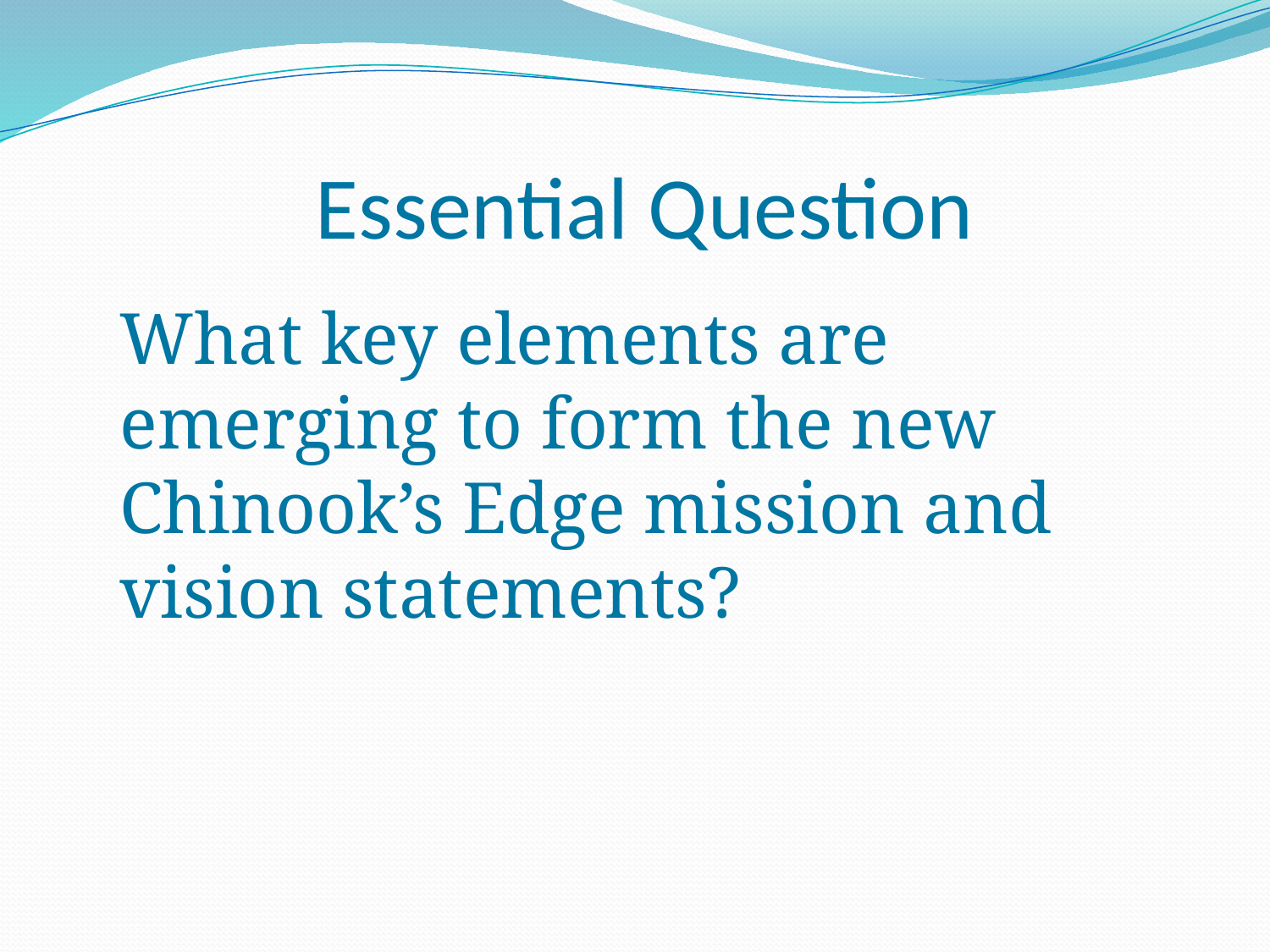

# Essential Question
	What key elements are emerging to form the new Chinook’s Edge mission and vision statements?